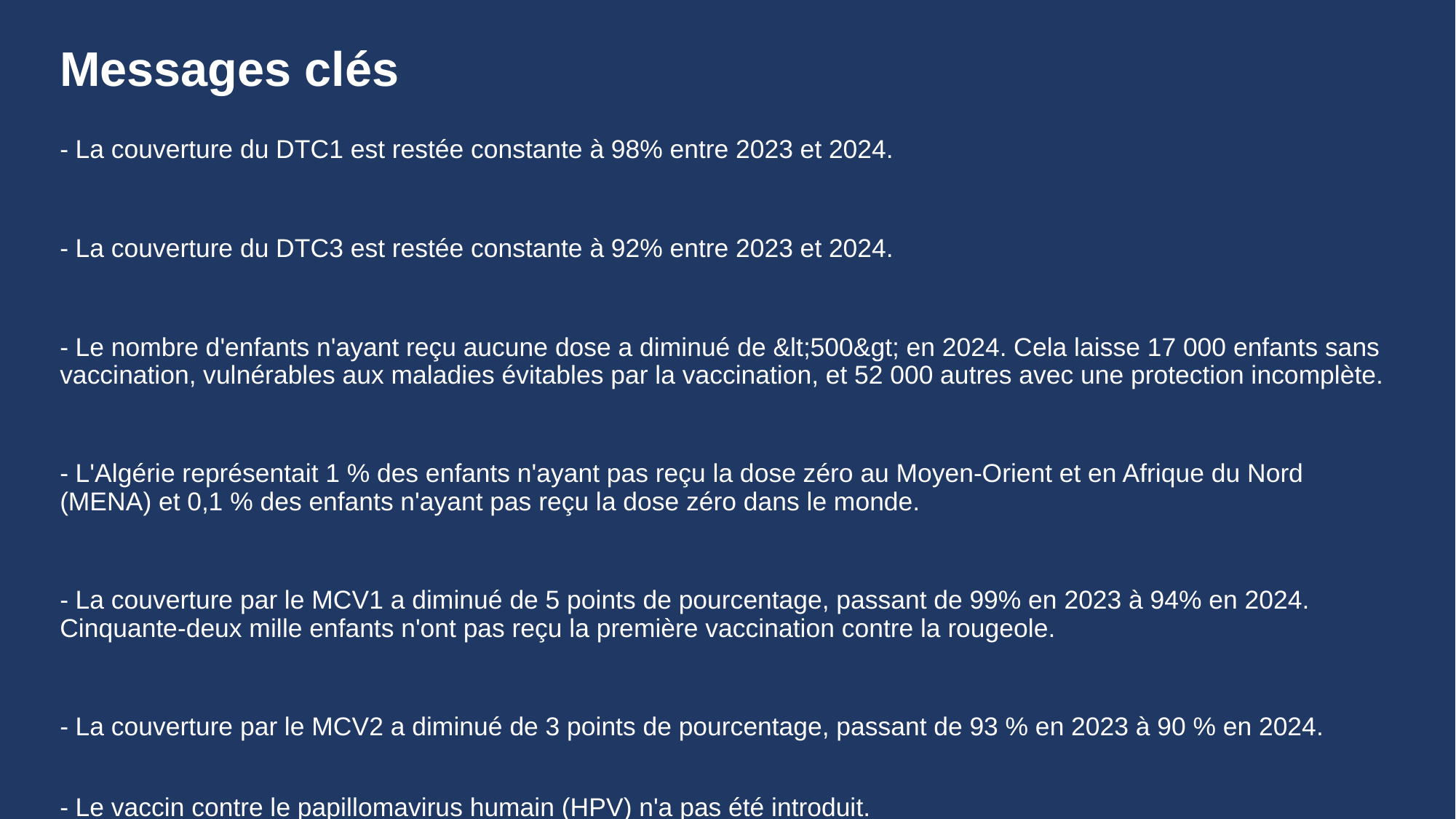

# Messages clés
- La couverture du DTC1 est restée constante à 98% entre 2023 et 2024.

- La couverture du DTC3 est restée constante à 92% entre 2023 et 2024.

- Le nombre d'enfants n'ayant reçu aucune dose a diminué de &lt;500&gt; en 2024. Cela laisse 17 000 enfants sans vaccination, vulnérables aux maladies évitables par la vaccination, et 52 000 autres avec une protection incomplète.

- L'Algérie représentait 1 % des enfants n'ayant pas reçu la dose zéro au Moyen-Orient et en Afrique du Nord (MENA) et 0,1 % des enfants n'ayant pas reçu la dose zéro dans le monde.

- La couverture par le MCV1 a diminué de 5 points de pourcentage, passant de 99% en 2023 à 94% en 2024. Cinquante-deux mille enfants n'ont pas reçu la première vaccination contre la rougeole.

- La couverture par le MCV2 a diminué de 3 points de pourcentage, passant de 93 % en 2023 à 90 % en 2024.

- Le vaccin contre le papillomavirus humain (HPV) n'a pas été introduit.